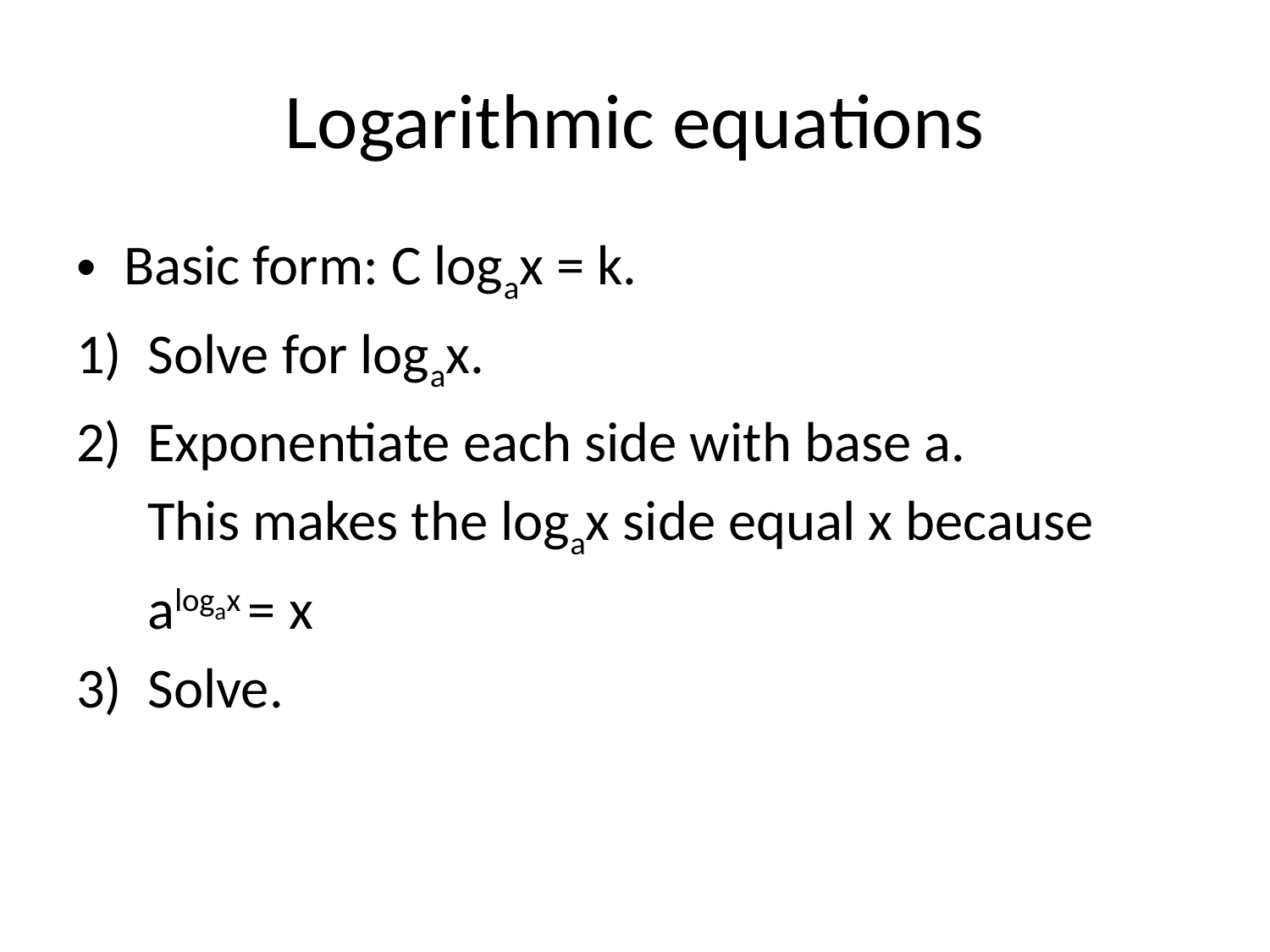

# Logarithmic equations
Basic form: C logax = k.
Solve for logax.
Exponentiate each side with base a.
	This makes the logax side equal x because
	alogax = x
Solve.